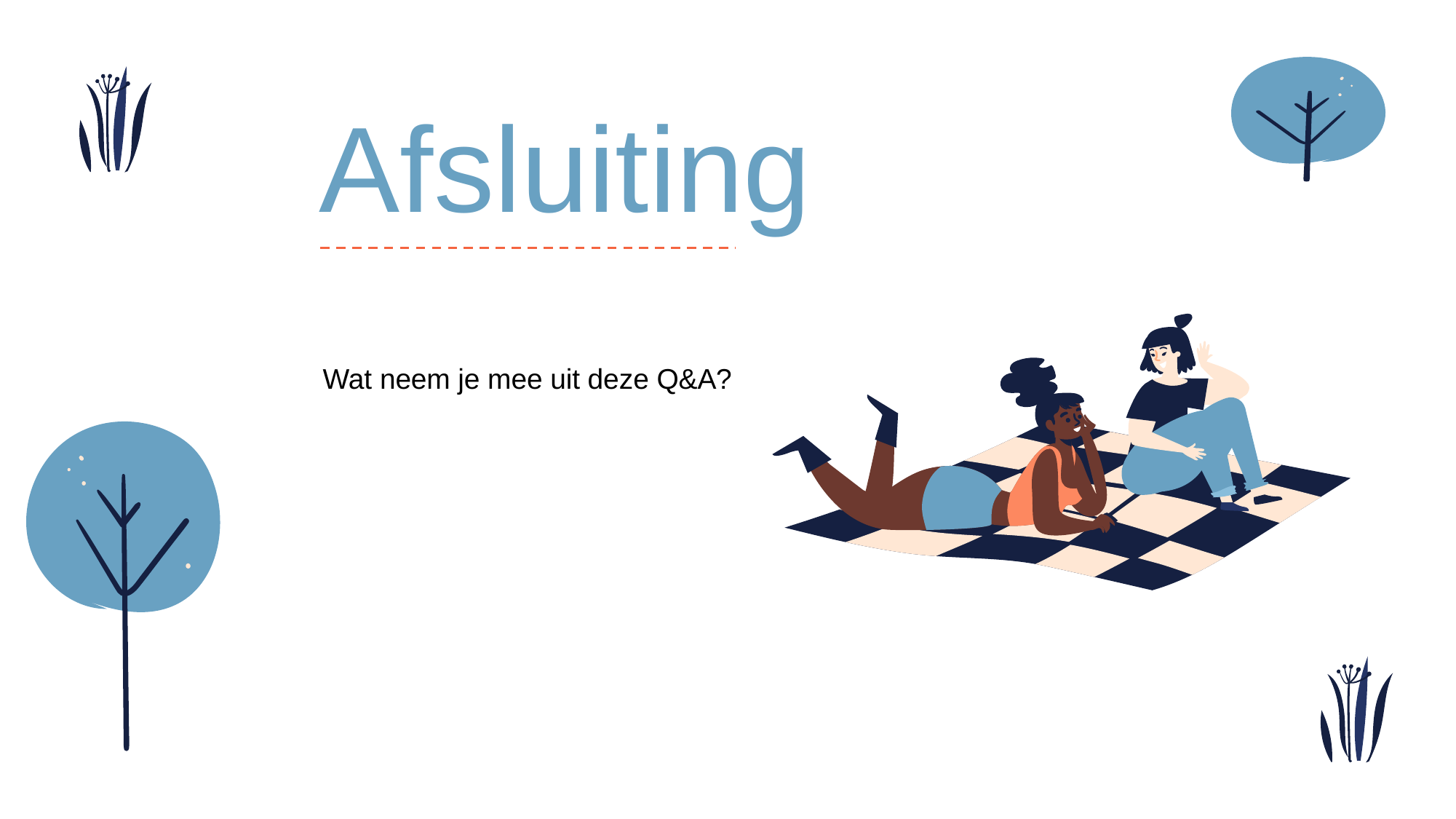

# Afsluiting
Wat neem je mee uit deze Q&A?

Please keep this slide for attribution